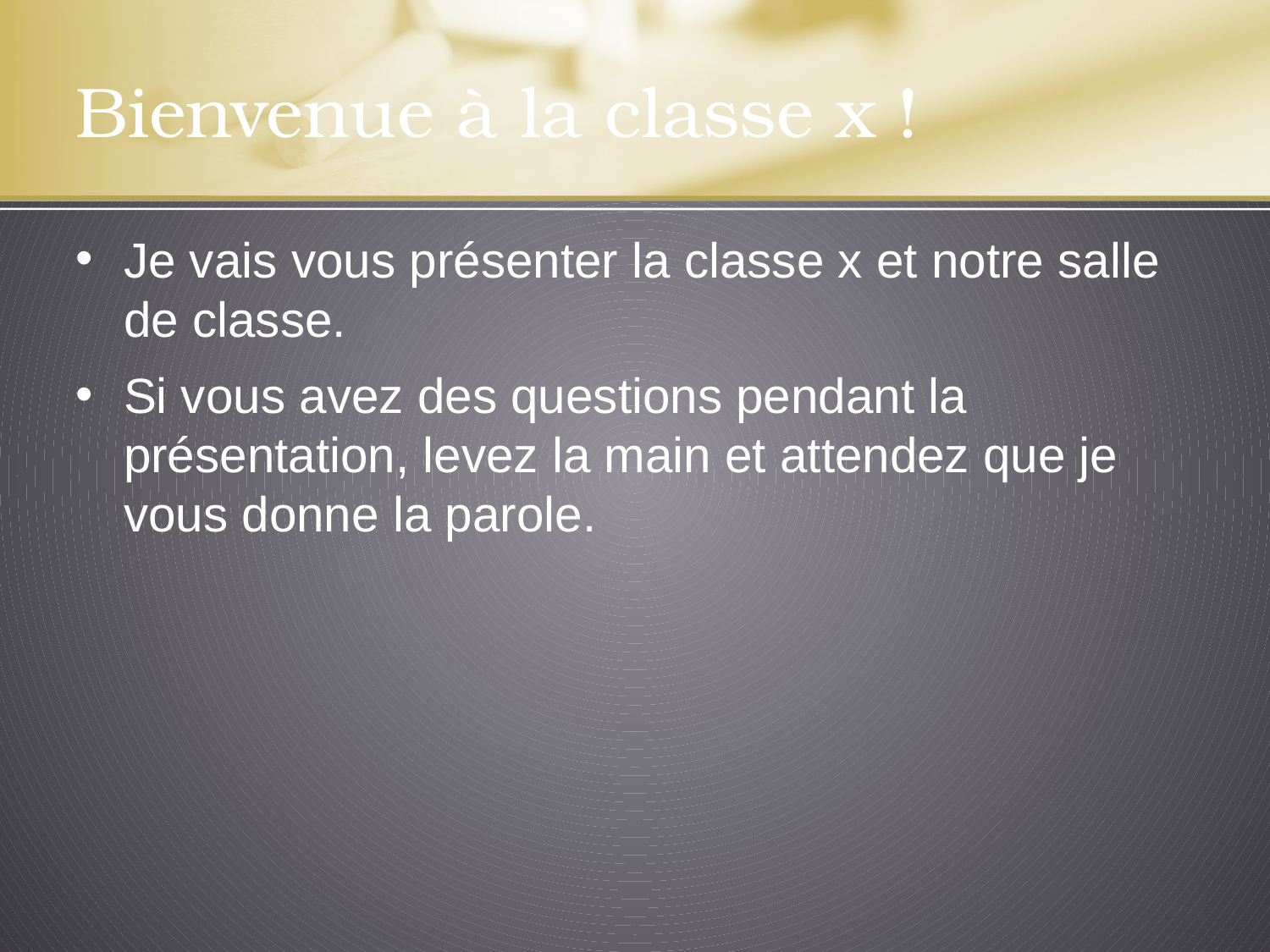

# Bienvenue à la classe x !
Je vais vous présenter la classe x et notre salle de classe.
Si vous avez des questions pendant la présentation, levez la main et attendez que je vous donne la parole.